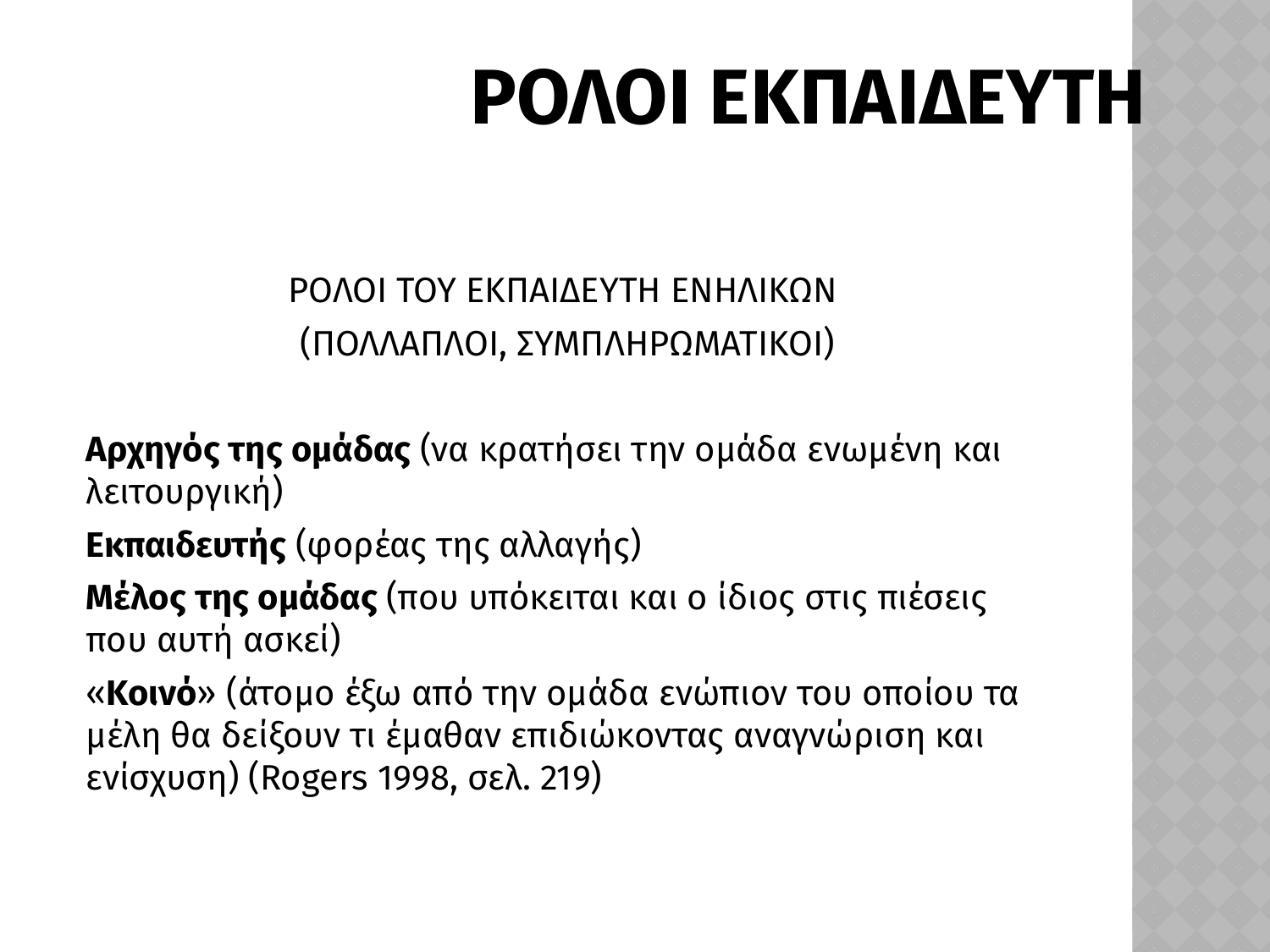

# ΡΟΛΟΙ ΕΚΠΑΙΔΕΥΤΗ
ΡΟΛΟΙ ΤΟΥ ΕΚΠΑΙΔΕΥΤΗ ΕΝΗΛΙΚΩΝ
(ΠΟΛΛΑΠΛΟΙ, ΣΥΜΠΛΗΡΩΜΑΤΙΚΟΙ)

Αρχηγός της ομάδας (να κρατήσει την ομάδα ενωμένη και λειτουργική)
Εκπαιδευτής (φορέας της αλλαγής)
Μέλος της ομάδας (που υπόκειται και ο ίδιος στις πιέσεις που αυτή ασκεί)
«Κοινό» (άτομο έξω από την ομάδα ενώπιον του οποίου τα μέλη θα δείξουν τι έμαθαν επιδιώκοντας αναγνώριση και ενίσχυση) (Rogers 1998, σελ. 219)